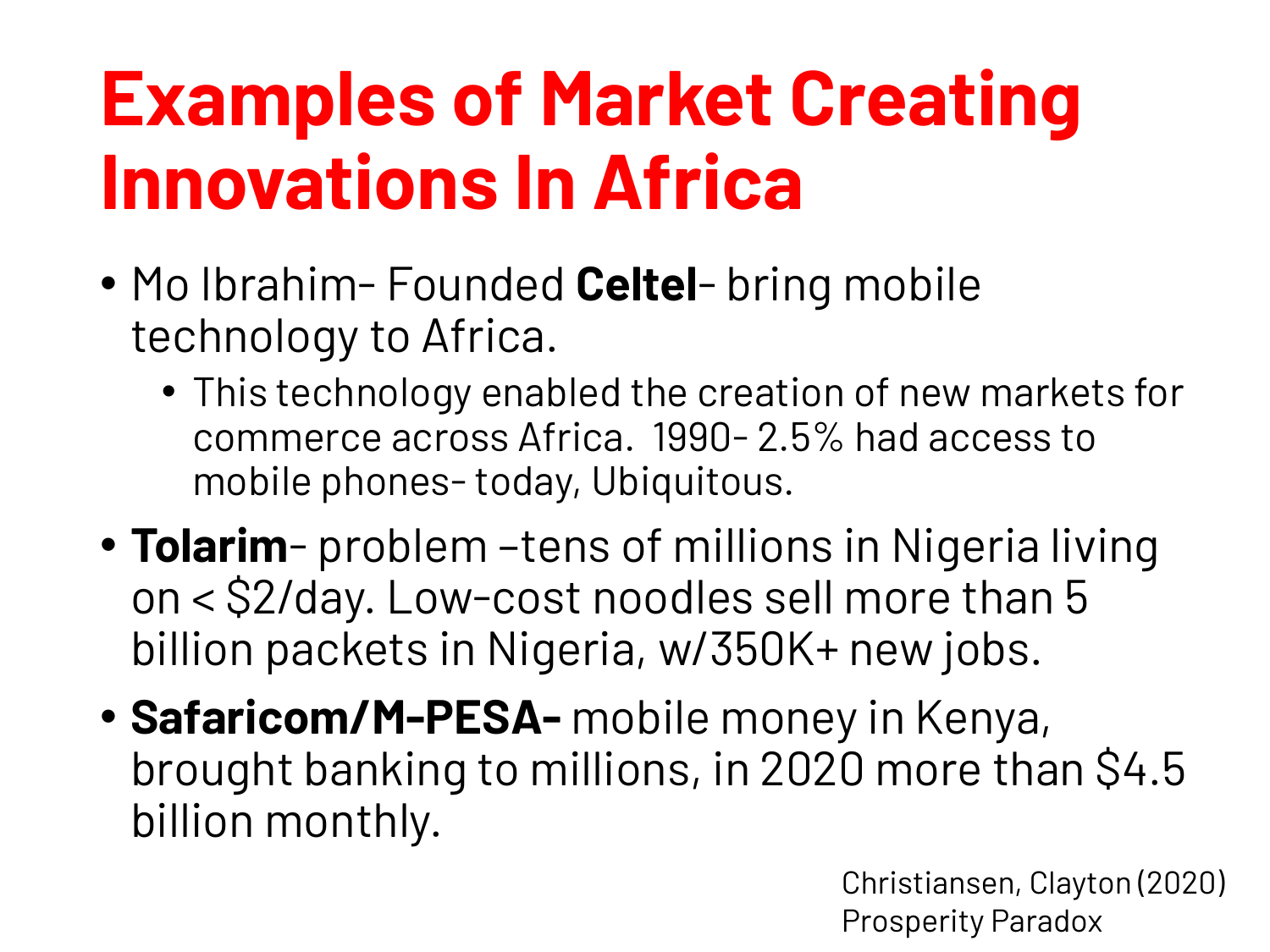

# Examples of Market Creating Innovations In Africa
Mo Ibrahim- Founded Celtel- bring mobile technology to Africa.
This technology enabled the creation of new markets for commerce across Africa.  1990- 2.5% had access to mobile phones- today, Ubiquitous.
Tolarim- problem –tens of millions in Nigeria living on < $2/day. Low-cost noodles sell more than 5 billion packets in Nigeria, w/350K+ new jobs.
Safaricom/M-PESA- mobile money in Kenya, brought banking to millions, in 2020 more than $4.5 billion monthly.

Christiansen, Clayton (2020)
Prosperity Paradox